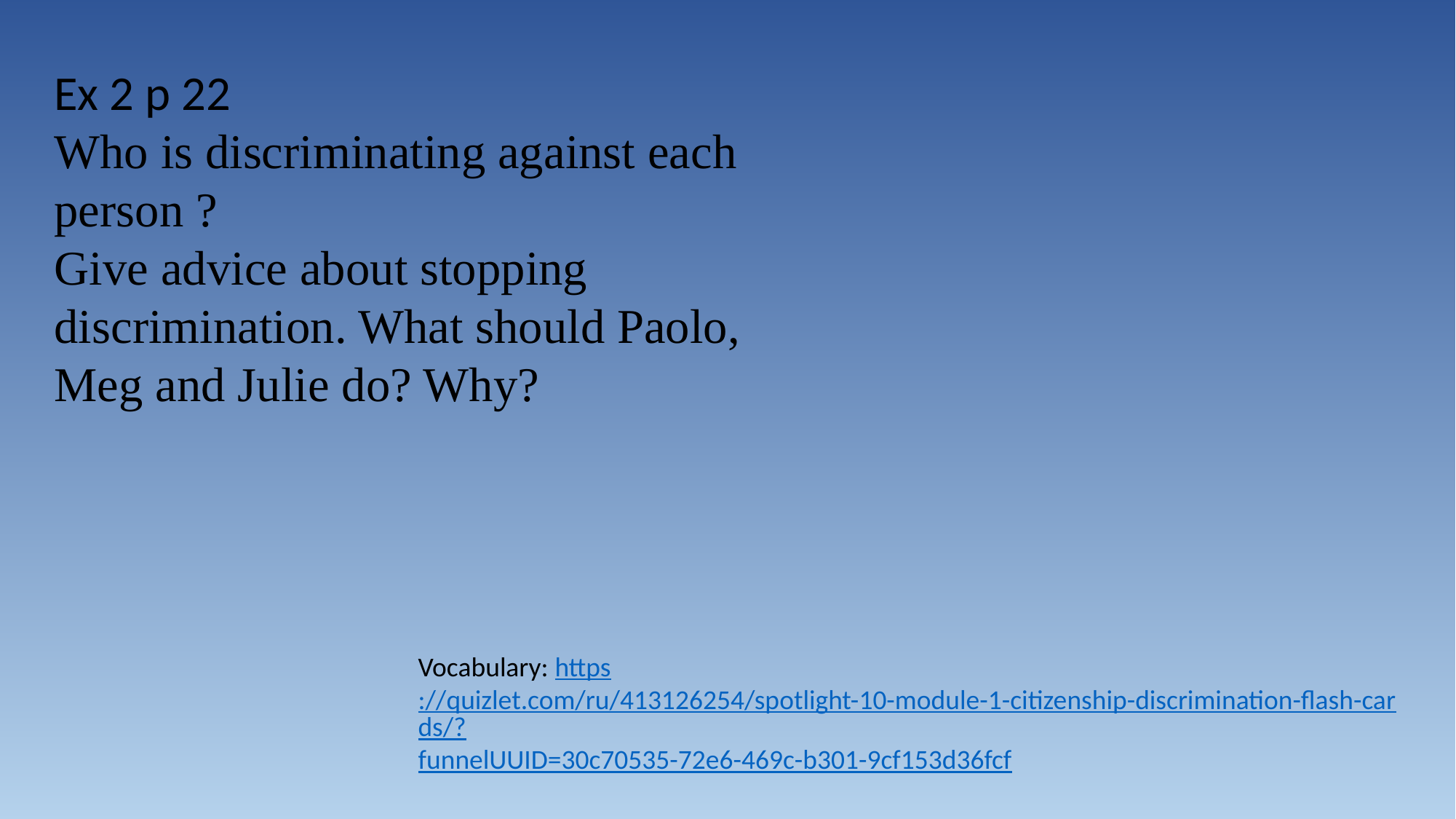

Ex 2 p 22
Who is discriminating against each person ?
Give advice about stopping discrimination. What should Paolo, Meg and Julie do? Why?
Vocabulary: https://quizlet.com/ru/413126254/spotlight-10-module-1-citizenship-discrimination-flash-cards/?funnelUUID=30c70535-72e6-469c-b301-9cf153d36fcf